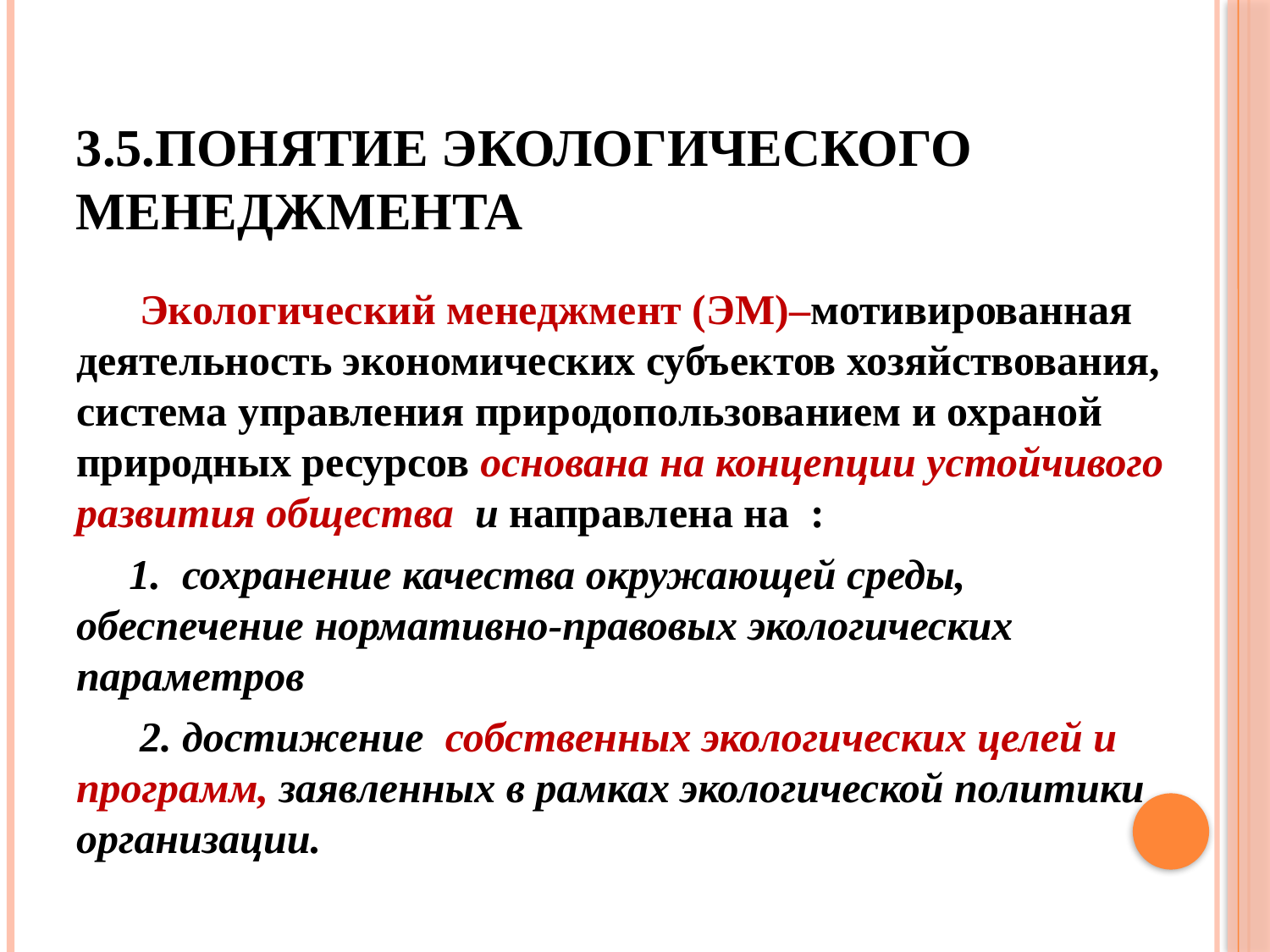

# 3.5.Понятие экологического менеджмента
      Экологический менеджмент (ЭМ)–мотивированная  деятельность экономических субъектов хозяйствования, система управления природопользованием и охраной природных ресурсов основана на концепции устойчивого развития общества  и направлена на  :
     1.  сохранение качества окружающей среды, обеспечение нормативно-правовых экологических параметров
      2. достижение  собственных экологических целей и программ, заявленных в рамках экологической политики организации.